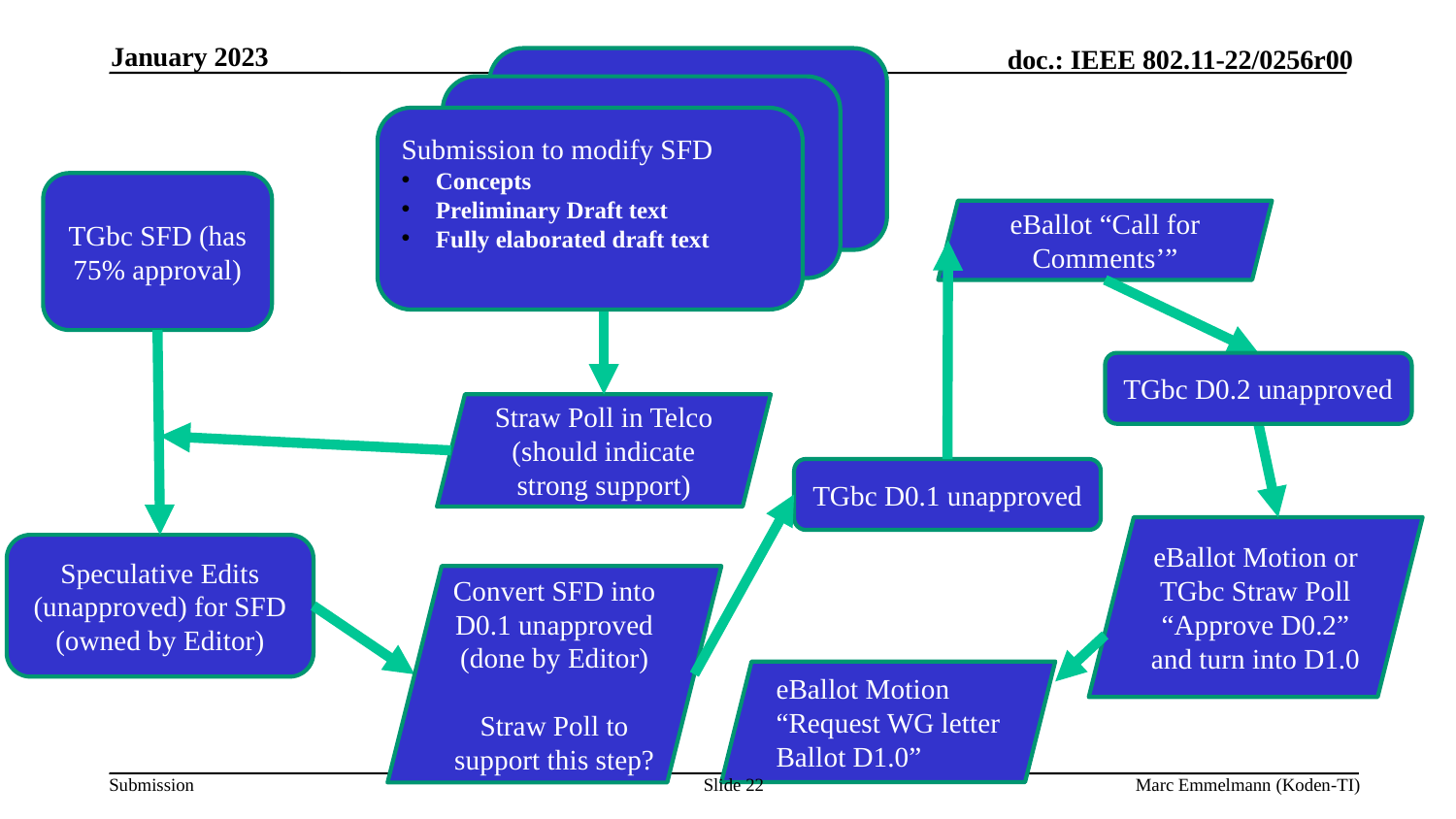

January 2023

Submission to modify SFD
Concepts
Preliminary Draft text
Fully elaborated draft text

TGbc SFD (has 75% approval)
eBallot “Call for Comments’”
TGbc D0.2 unapproved
Straw Poll in Telco
(should indicate strong support)
TGbc D0.1 unapproved
eBallot Motion or TGbc Straw Poll “Approve D0.2” and turn into D1.0
Speculative Edits (unapproved) for SFD (owned by Editor)
Convert SFD into D0.1 unapproved (done by Editor)

Straw Poll to support this step?
eBallot Motion “Request WG letter Ballot D1.0”
Slide 22
Marc Emmelmann (Koden-TI)